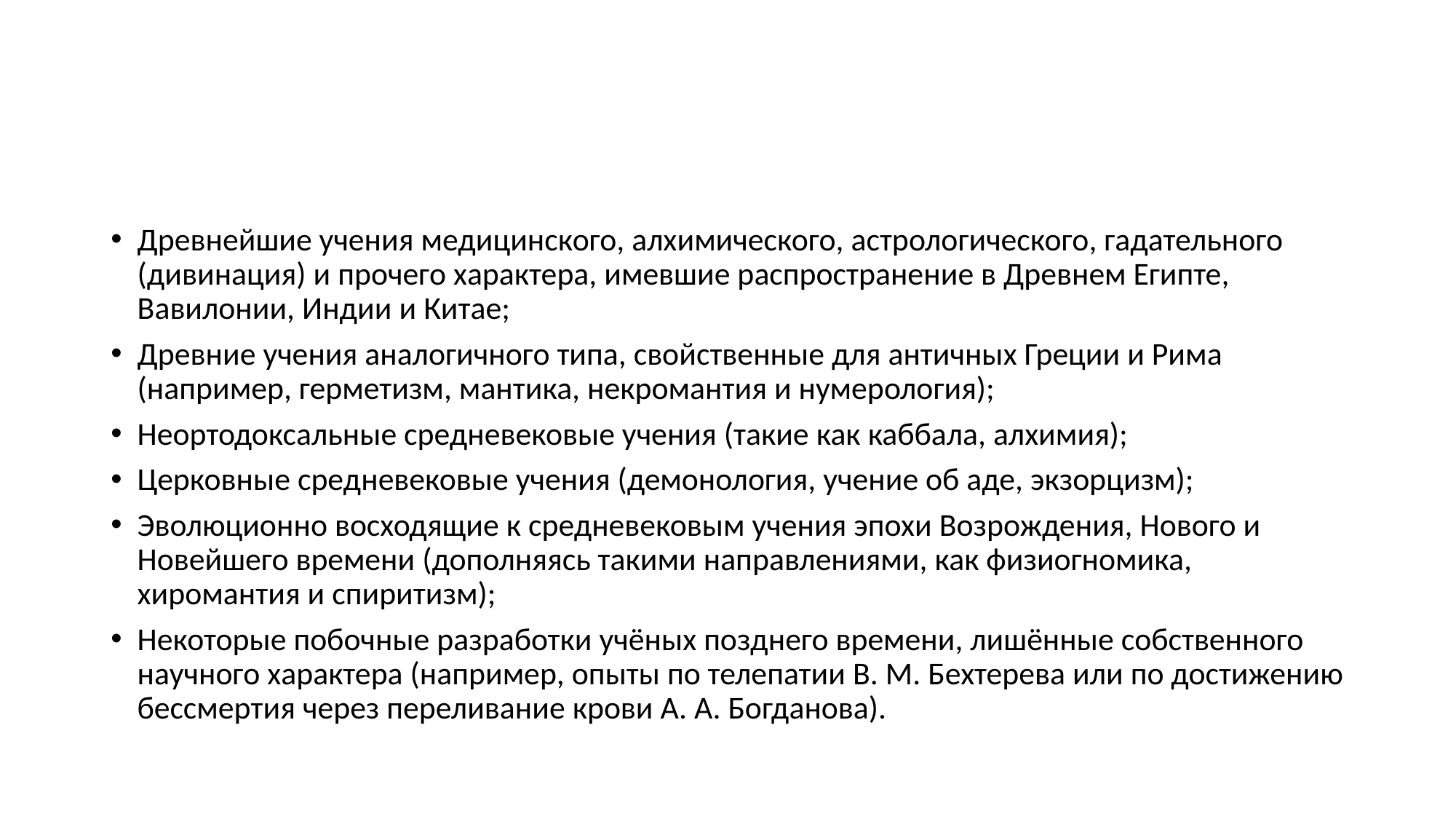

#
Древнейшие учения медицинского, алхимического, астрологического, гадательного (дивинация) и прочего характера, имевшие распространение в Древнем Египте, Вавилонии, Индии и Китае;
Древние учения аналогичного типа, свойственные для античных Греции и Рима (например, герметизм, мантика, некромантия и нумерология);
Неортодоксальные средневековые учения (такие как каббала, алхимия);
Церковные средневековые учения (демонология, учение об аде, экзорцизм);
Эволюционно восходящие к средневековым учения эпохи Возрождения, Нового и Новейшего времени (дополняясь такими направлениями, как физиогномика, хиромантия и спиритизм);
Некоторые побочные разработки учёных позднего времени, лишённые собственного научного характера (например, опыты по телепатии В. М. Бехтерева или по достижению бессмертия через переливание крови А. А. Богданова).